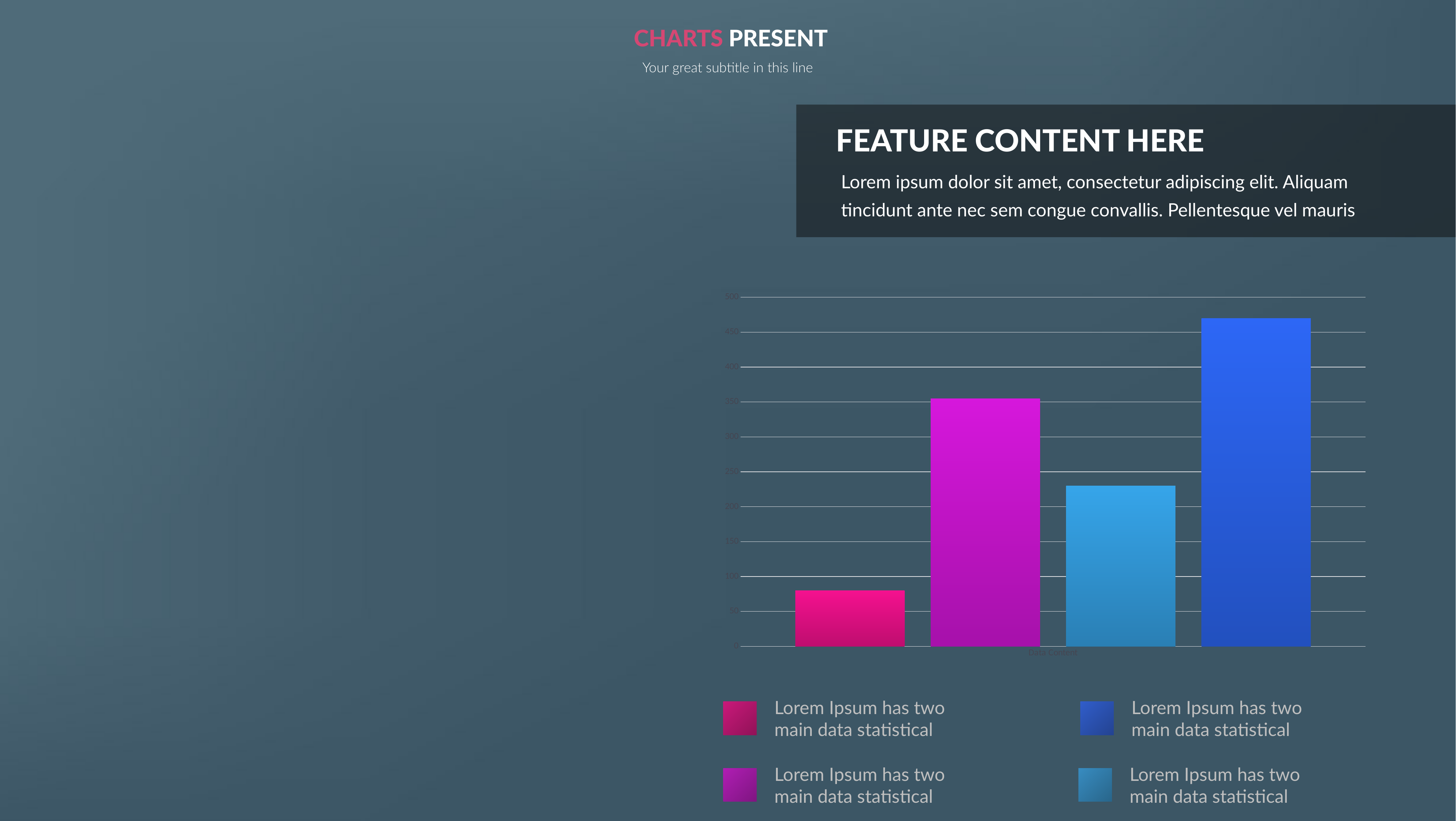

CHARTS PRESENT
Your great subtitle in this line

FEATURE CONTENT HERE
Lorem ipsum dolor sit amet, consectetur adipiscing elit. Aliquam tincidunt ante nec sem congue convallis. Pellentesque vel mauris

### Chart

| Category | Data 1 | Data 2 |  Data 3 | Data 4 |
|---|---|---|---|---|
| Data Content | 80.0 | 355.0 | 230.0 | 470.0 |
Lorem Ipsum has two main data statistical
Lorem Ipsum has two main data statistical

Lorem Ipsum has two main data statistical
Lorem Ipsum has two main data statistical